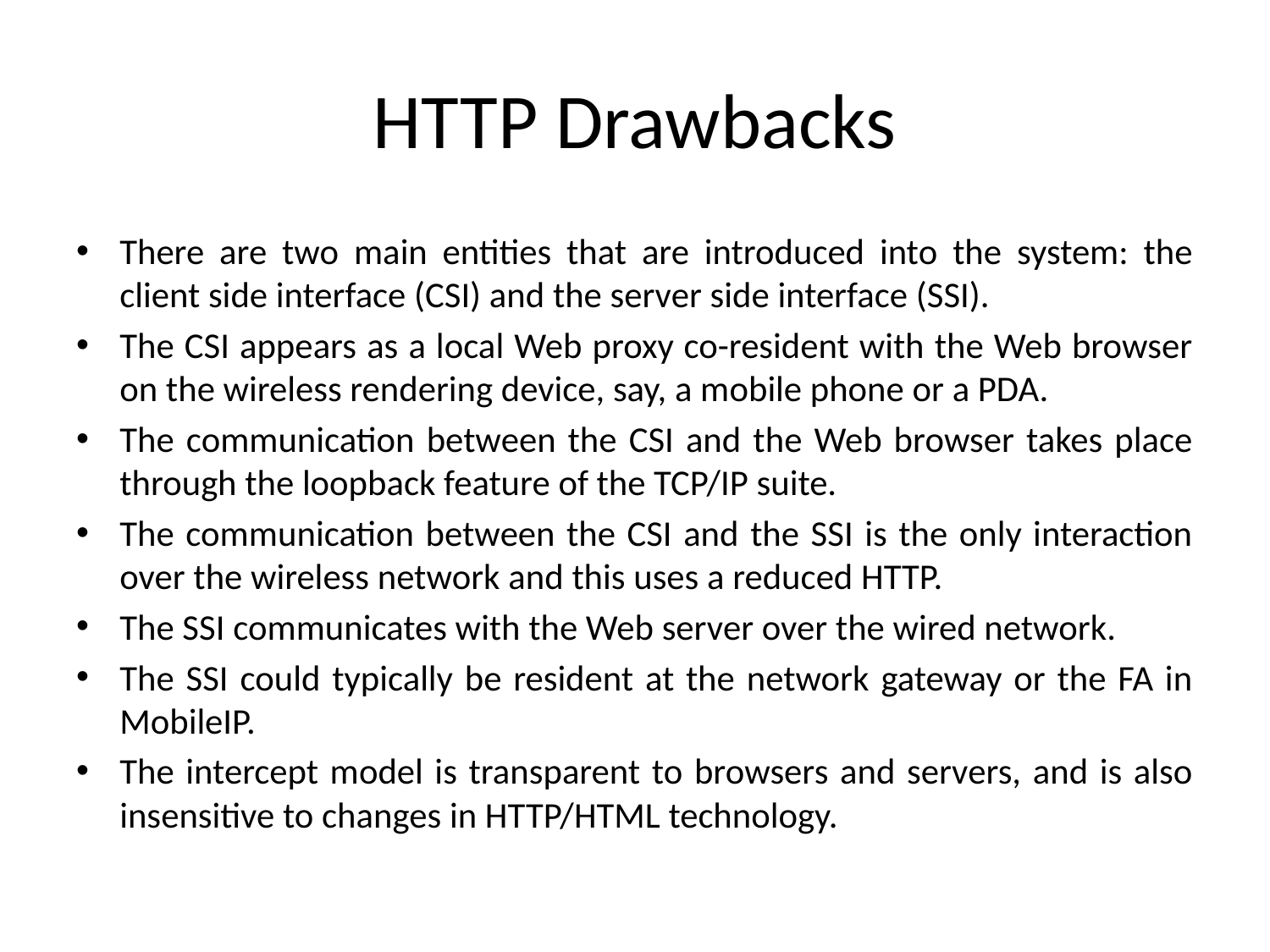

# HTTP Drawbacks
There are two main entities that are introduced into the system: the client side interface (CSI) and the server side interface (SSI).
The CSI appears as a local Web proxy co-resident with the Web browser on the wireless rendering device, say, a mobile phone or a PDA.
The communication between the CSI and the Web browser takes place through the loopback feature of the TCP/IP suite.
The communication between the CSI and the SSI is the only interaction over the wireless network and this uses a reduced HTTP.
The SSI communicates with the Web server over the wired network.
The SSI could typically be resident at the network gateway or the FA in MobileIP.
The intercept model is transparent to browsers and servers, and is also insensitive to changes in HTTP/HTML technology.